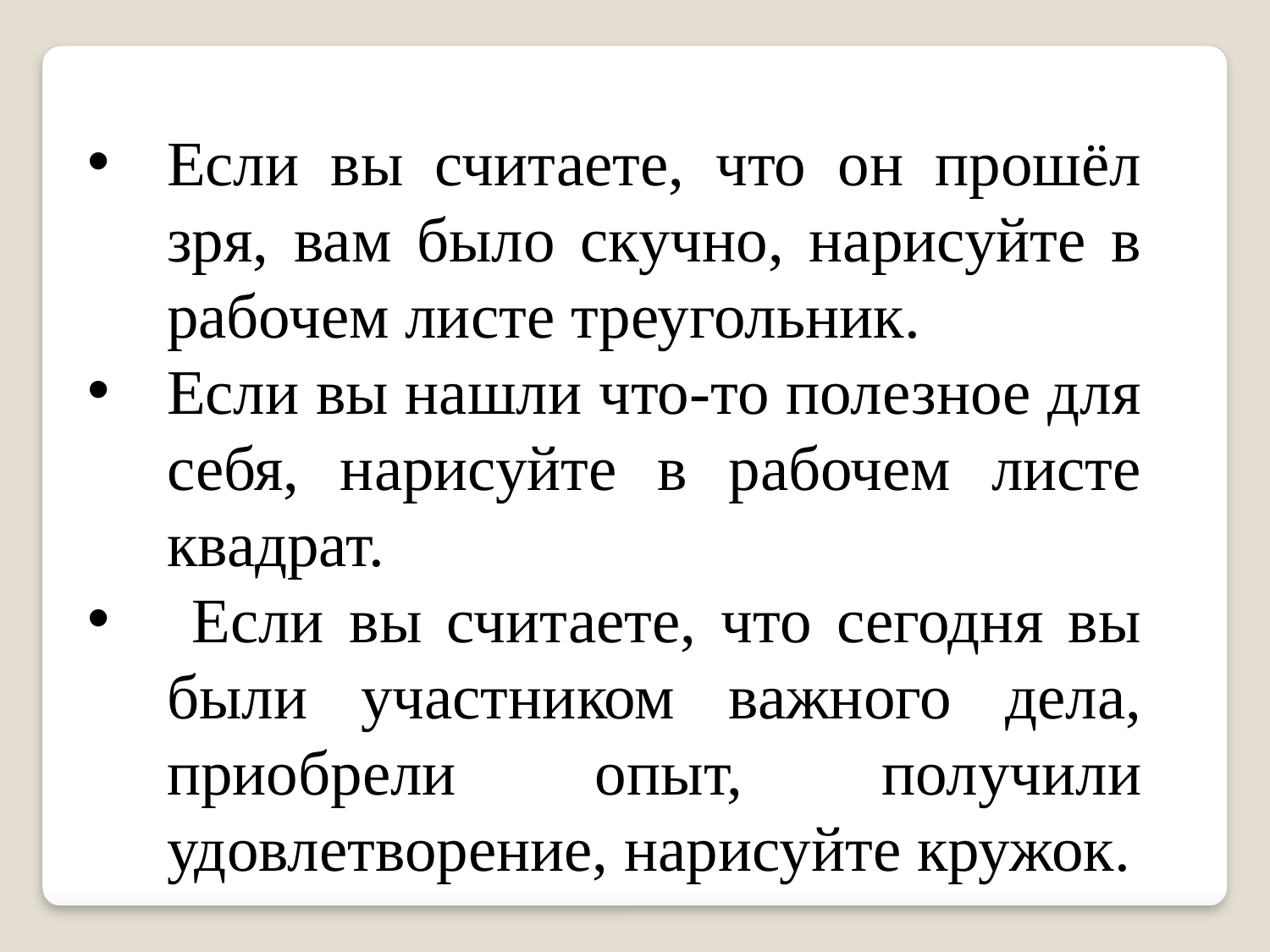

Если вы считаете, что он прошёл зря, вам было скучно, нарисуйте в рабочем листе треугольник.
Если вы нашли что-то полезное для себя, нарисуйте в рабочем листе квадрат.
 Если вы считаете, что сегодня вы были участником важного дела, приобрели опыт, получили удовлетворение, нарисуйте кружок.